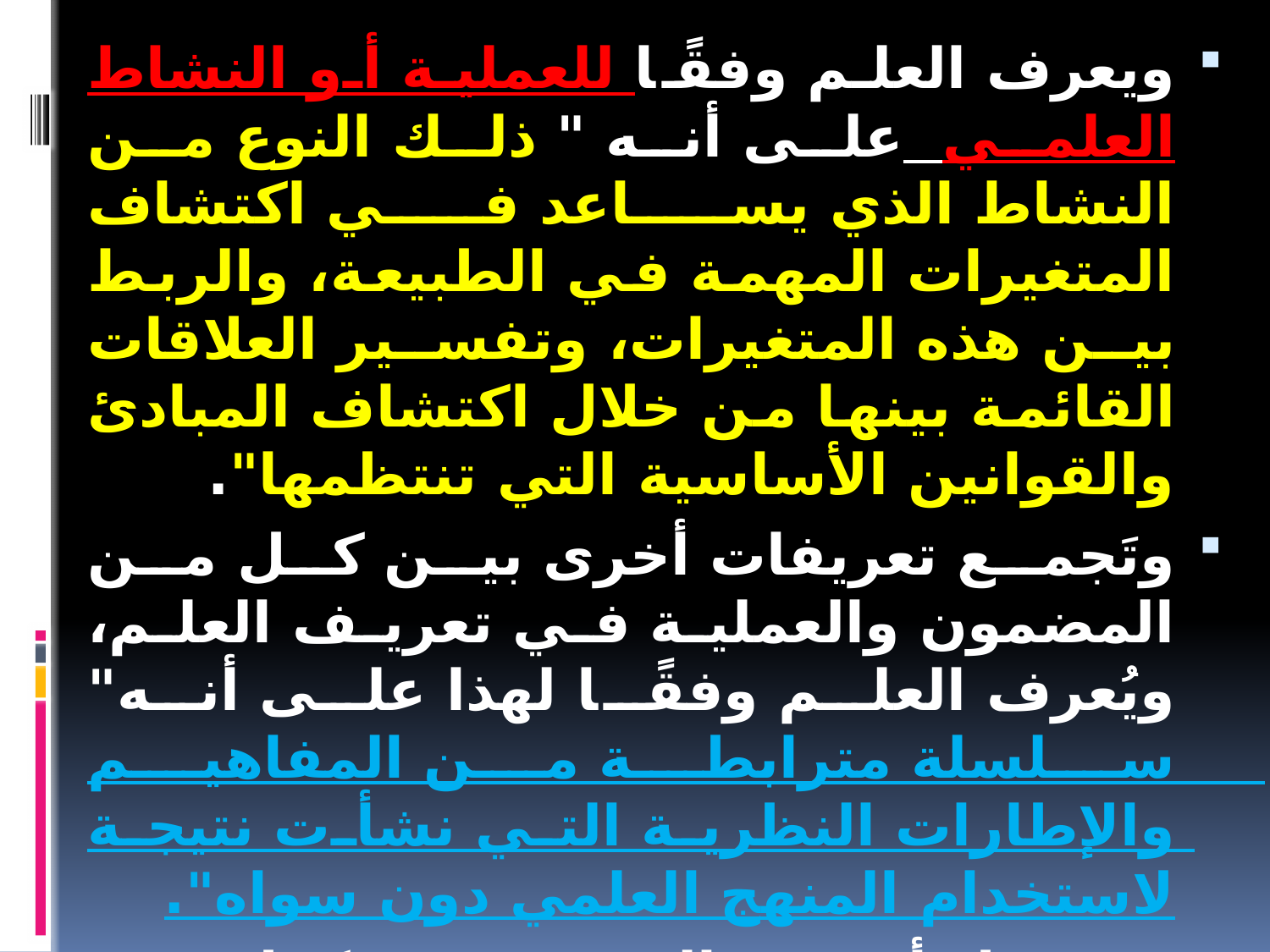

ويعرف العلم وفقًا للعملية أو النشاط العلمي  على أنه " ذلك النوع من النشاط الذي يساعد في اكتشاف المتغيرات المهمة في الطبيعة، والربط بين هذه المتغيرات، وتفسير العلاقات القائمة بينها من خلال اكتشاف المبادئ والقوانين الأساسية التي تنتظمها".
وتَجمع تعريفات أخرى بين كل من المضمون والعملية في تعريف العلم، ويُعرف العلم وفقًا لهذا على أنه" سلسلة مترابطة من المفاهيم والإطارات النظرية التي نشأت نتيجة لاستخدام المنهج العلمي دون سواه".
وتتمثل أهمية الجمع بين كل من المضمون والعملية في التأكيد على أن التراكم الكمي للمعارف الإنسانية ليس الشرط الوحيد لبناء العلم، إذ أن الطريقة التي تم التوصل بها إلى هذه المعارف هي أساس بناء الحقائق العلمية.